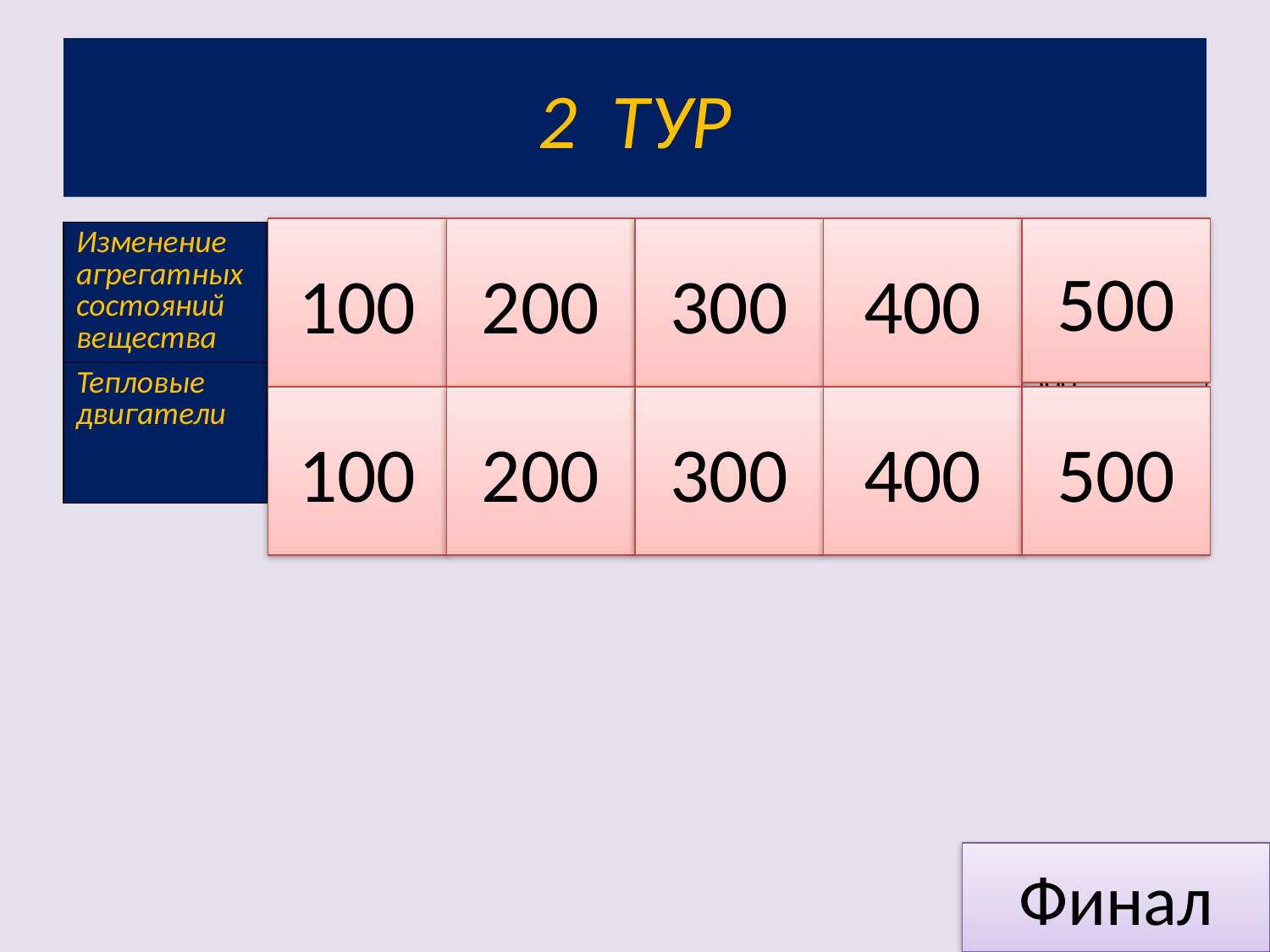

# 2  ТУР
100
200
300
400
500
| Изменение агрегатных состояний вещества | 100 | 200 | 300 | 400 | 500 |
| --- | --- | --- | --- | --- | --- |
| Тепловые двигатели | 100 | 200 | 300 | 400 | 500 |
100
200
300
400
500
Финал